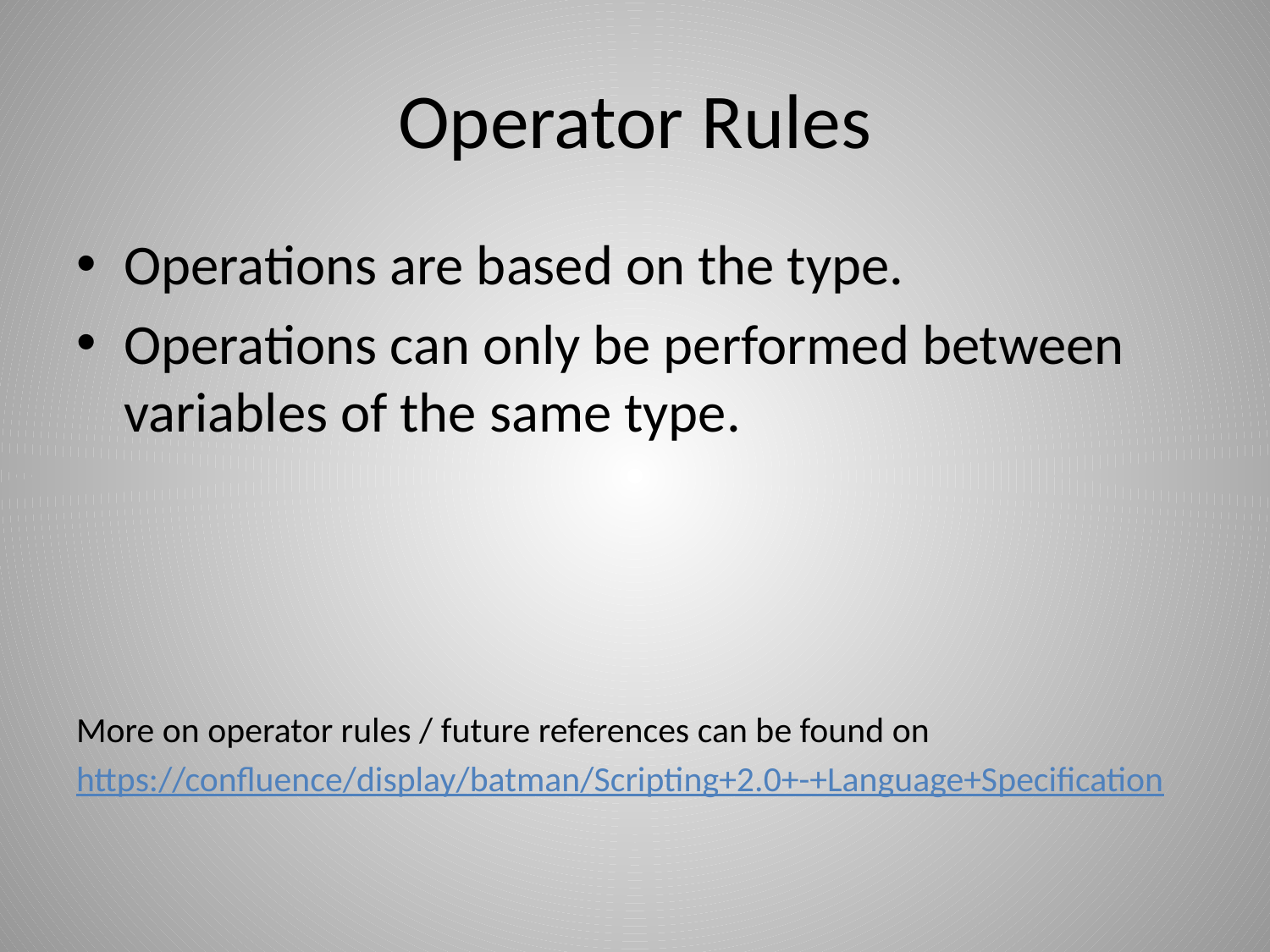

# Operator Rules
Operations are based on the type.
Operations can only be performed between variables of the same type.

More on operator rules / future references can be found on
https://confluence/display/batman/Scripting+2.0+-+Language+Specification